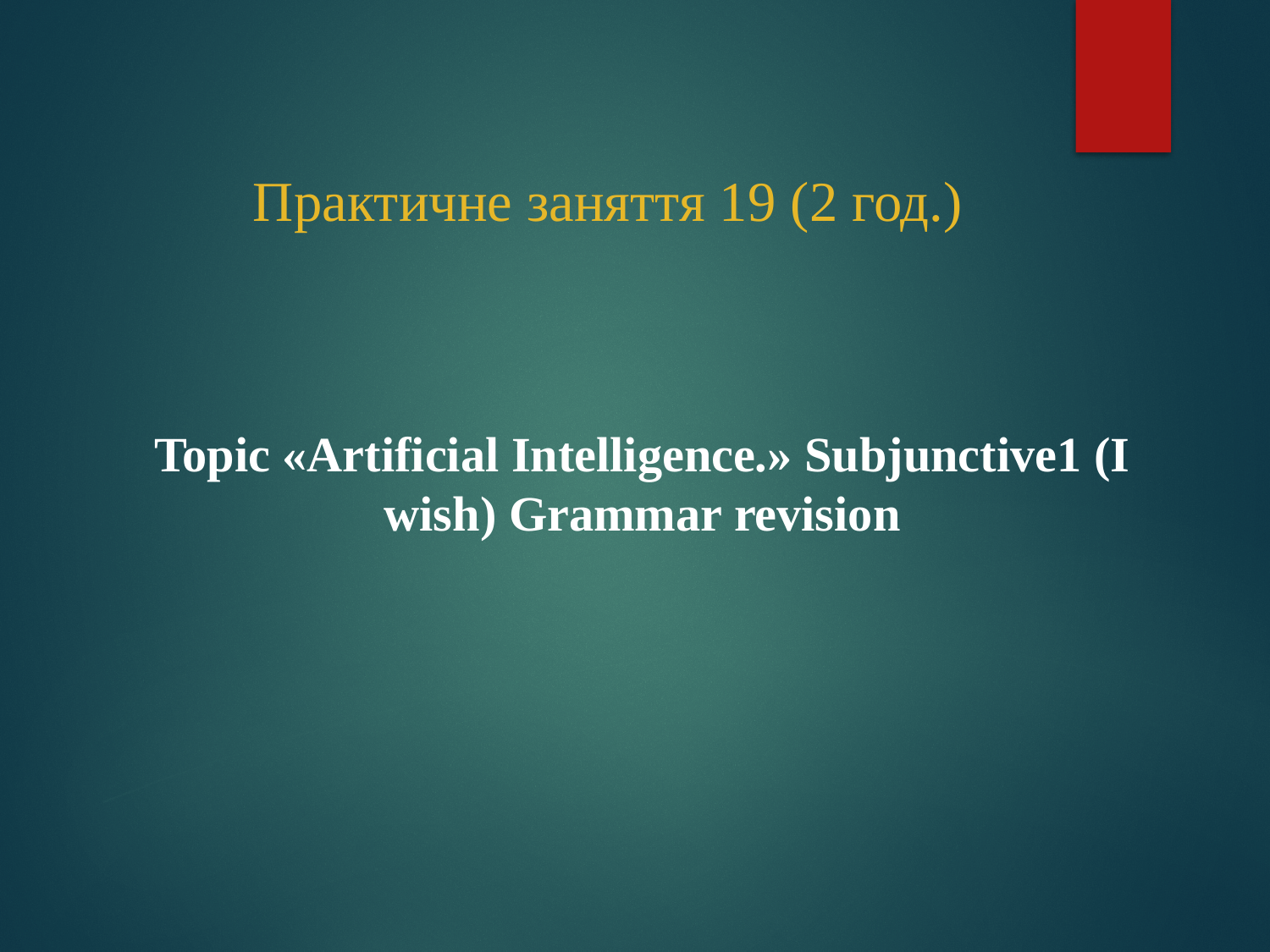

# Практичне заняття 19 (2 год.)
Topic «Artificial Intelligence.» Subjunctive1 (I wish) Grammar revision